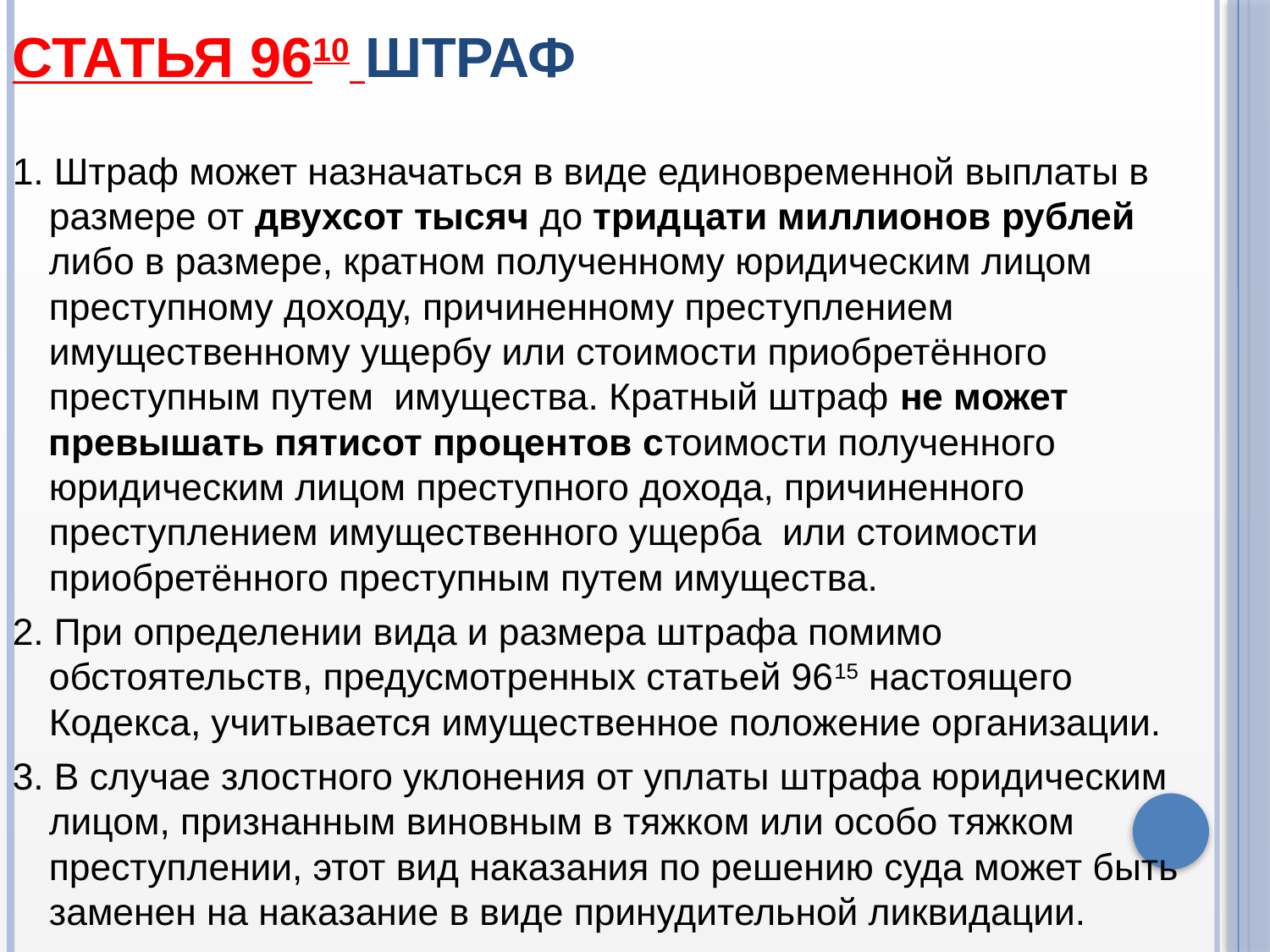

# Статья 9610 Штраф

1. Штраф может назначаться в виде единовременной выплаты в размере от двухсот тысяч до тридцати миллионов рублей либо в размере, кратном полученному юридическим лицом преступному доходу, причиненному преступлением имущественному ущербу или стоимости приобретённого преступным путем  имущества. Кратный штраф не может превышать пятисот процентов стоимости полученного юридическим лицом преступного дохода, причиненного преступлением имущественного ущерба  или стоимости приобретённого преступным путем имущества.
2. При определении вида и размера штрафа помимо обстоятельств, предусмотренных статьей 9615 настоящего Кодекса, учитывается имущественное положение организации.
3. В случае злостного уклонения от уплаты штрафа юридическим лицом, признанным виновным в тяжком или особо тяжком преступлении, этот вид наказания по решению суда может быть заменен на наказание в виде принудительной ликвидации.